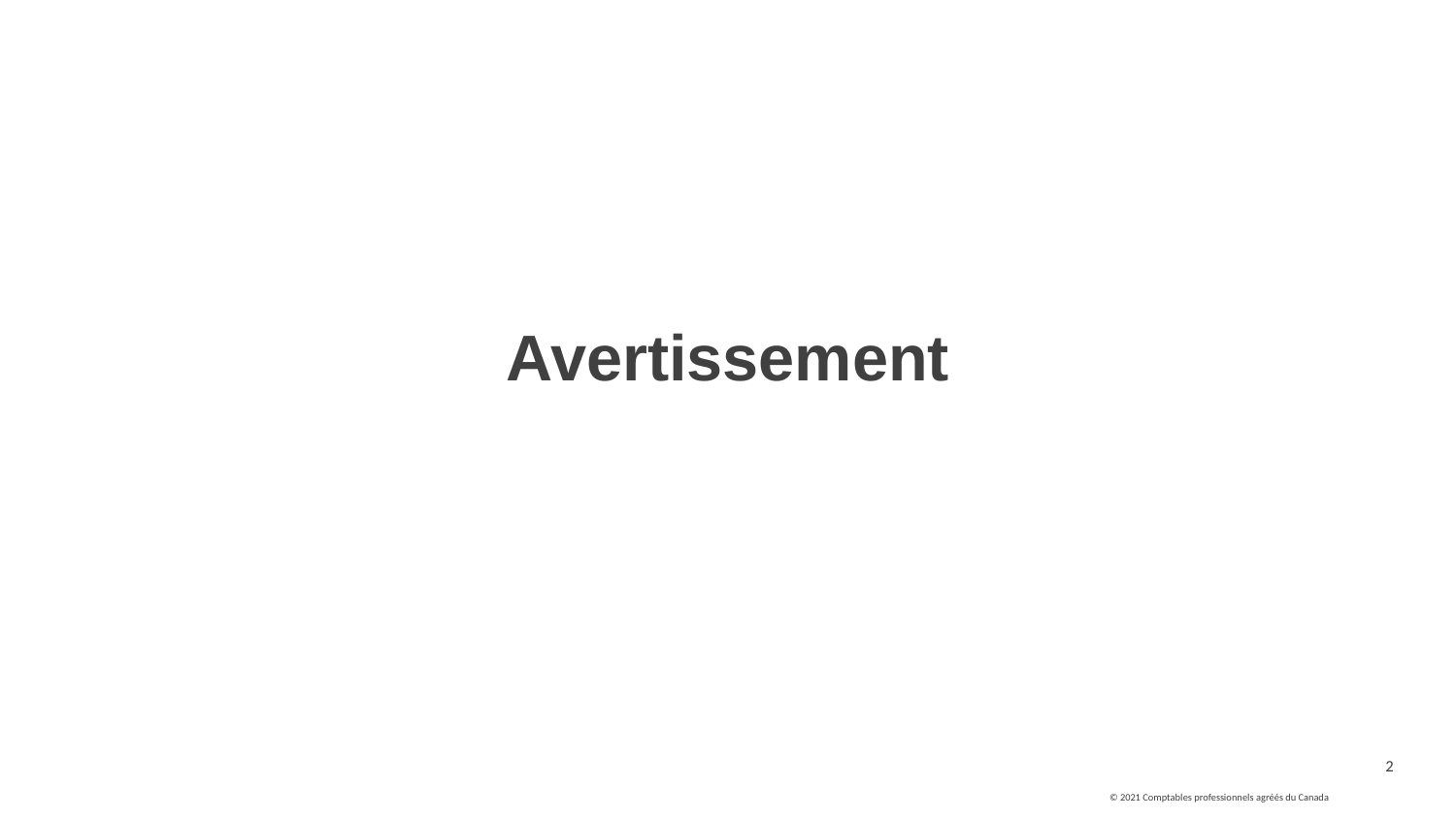

# Avertissement
© 2021 Comptables professionnels agréés du Canada